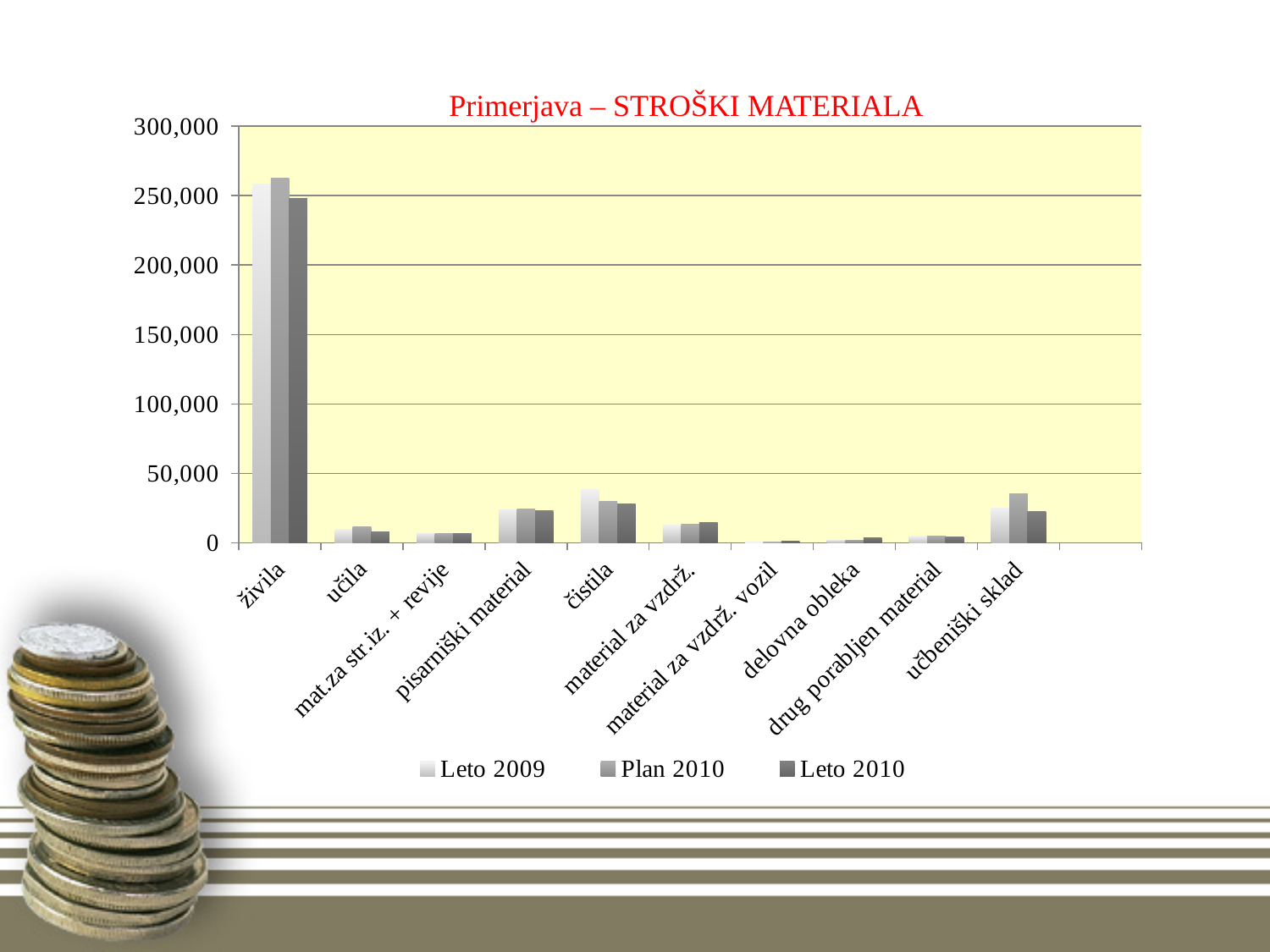

### Chart

| Category | Leto 2009 | Plan 2010 | Leto 2010 |
|---|---|---|---|
| živila | 258353.14 | 262486.79 | 247936.86 |
| učila | 9919.230000000001 | 11777.949999999999 | 7754.22 |
| mat.za str.iz. + revije | 6513.42 | 6617.63 | 6477.5 |
| pisarniški material | 23731.58 | 24111.29 | 23011.829999999998 |
| čistila | 38254.83 | 30000.0 | 27938.129999999997 |
| material za vzdrž. | 13053.33 | 13262.18 | 14389.230000000001 |
| material za vzdrž. vozil | 487.57 | 495.37 | 1058.55 |
| delovna obleka | 1750.03 | 1778.03 | 3337.42 |
| drug porabljen material | 5039.4800000000005 | 5120.1100000000015 | 4471.3 |
| učbeniški sklad | 24975.54 | 35000.0 | 22284.38 |
# Primerjava – STROŠKI MATERIALA